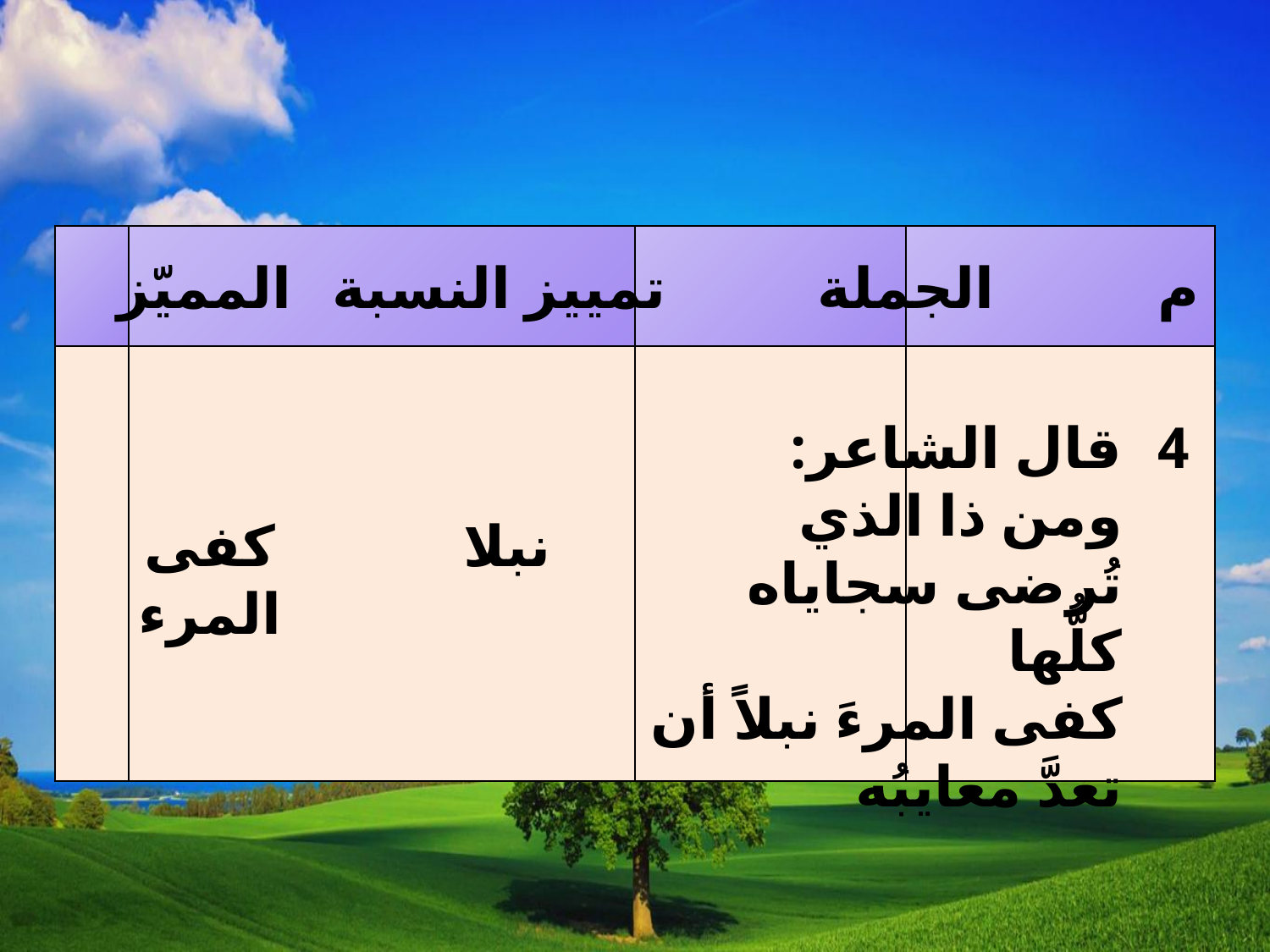

|  |  |  |  |
| --- | --- | --- | --- |
|  |  |  |  |
المميّز
تمييز النسبة
الجملة
م
قال الشاعر:
ومن ذا الذي تُرضى سجاياه كلُّها
كفى المرءَ نبلاً أن تعدَّ معايبُه
4
كفى المرء
نبلا